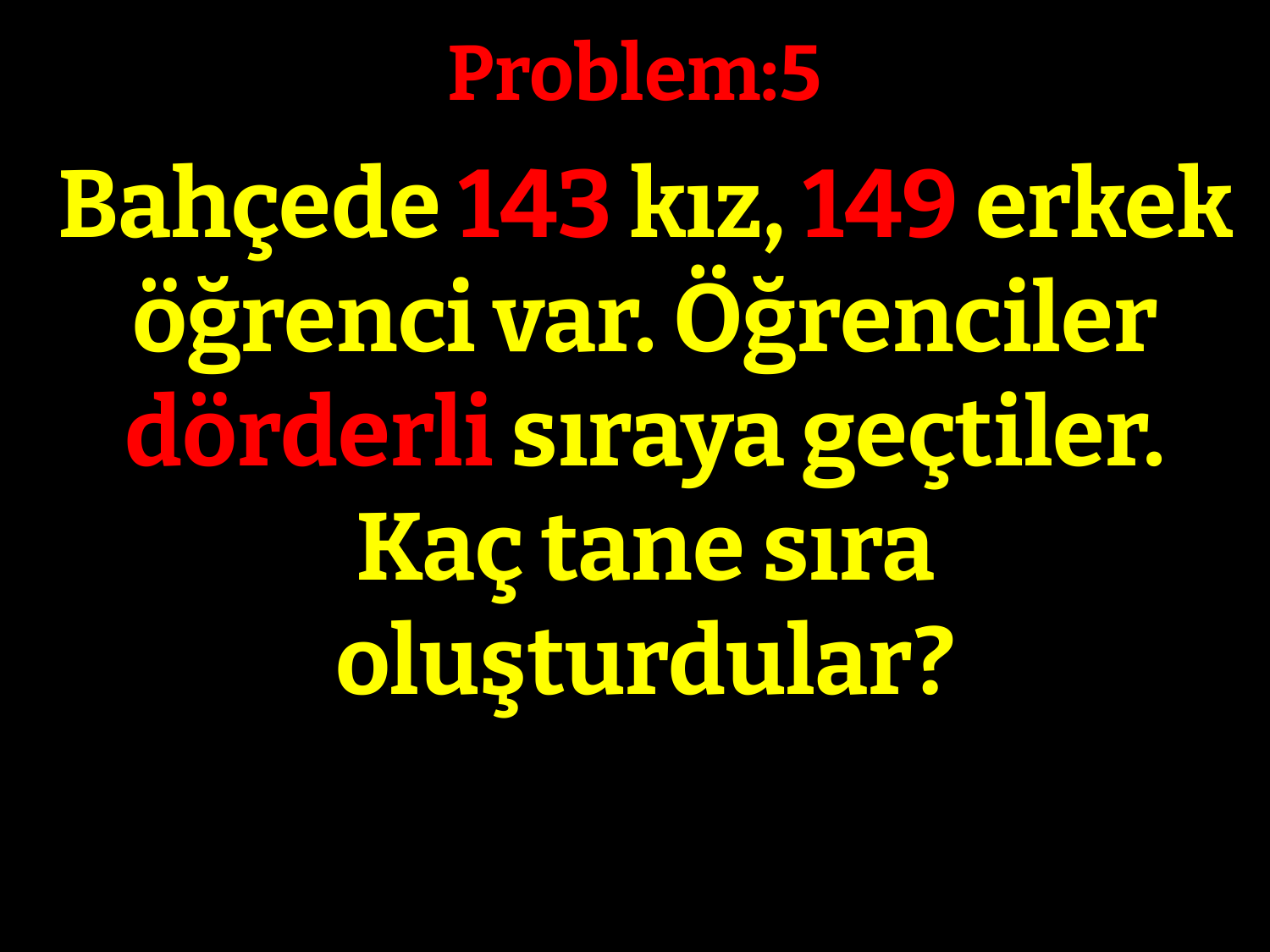

Problem:5
Bahçede 143 kız, 149 erkek öğrenci var. Öğrenciler dörderli sıraya geçtiler. Kaç tane sıra oluşturdular?
#